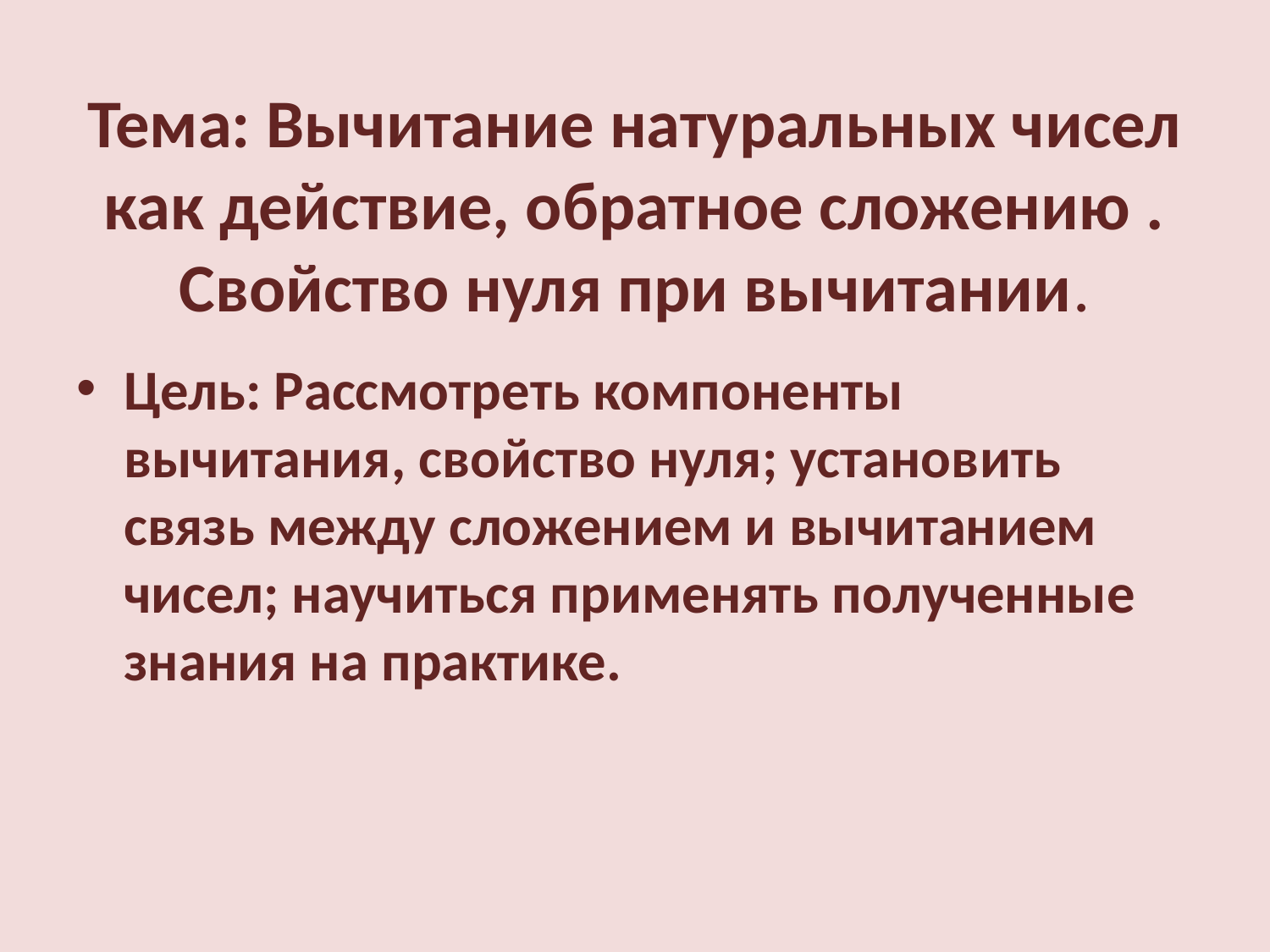

# Тема: Вычитание натуральных чисел как действие, обратное сложению . Свойство нуля при вычитании.
Цель: Рассмотреть компоненты вычитания, свойство нуля; установить связь между сложением и вычитанием чисел; научиться применять полученные знания на практике.